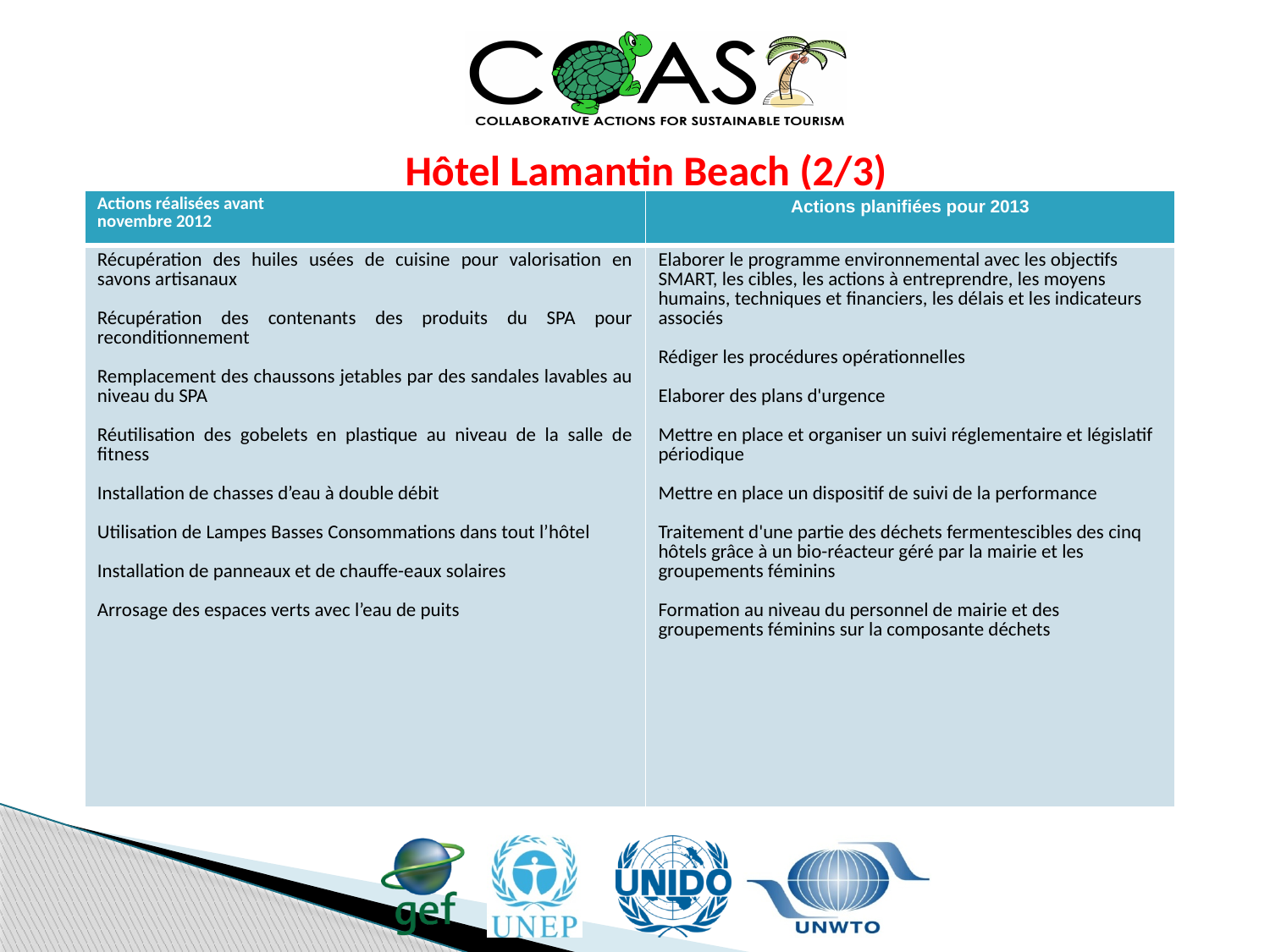

Hôtel Lamantin Beach (2/3)
| Actions réalisées avant novembre 2012 | Actions planifiées pour 2013 |
| --- | --- |
| Récupération des huiles usées de cuisine pour valorisation en savons artisanaux Récupération des contenants des produits du SPA pour reconditionnement Remplacement des chaussons jetables par des sandales lavables au niveau du SPA Réutilisation des gobelets en plastique au niveau de la salle de fitness Installation de chasses d’eau à double débit Utilisation de Lampes Basses Consommations dans tout l’hôtel Installation de panneaux et de chauffe-eaux solaires Arrosage des espaces verts avec l’eau de puits | Elaborer le programme environnemental avec les objectifs SMART, les cibles, les actions à entreprendre, les moyens humains, techniques et financiers, les délais et les indicateurs associés Rédiger les procédures opérationnelles Elaborer des plans d'urgence Mettre en place et organiser un suivi réglementaire et législatif périodique Mettre en place un dispositif de suivi de la performance Traitement d'une partie des déchets fermentescibles des cinq hôtels grâce à un bio-réacteur géré par la mairie et les groupements féminins Formation au niveau du personnel de mairie et des groupements féminins sur la composante déchets |